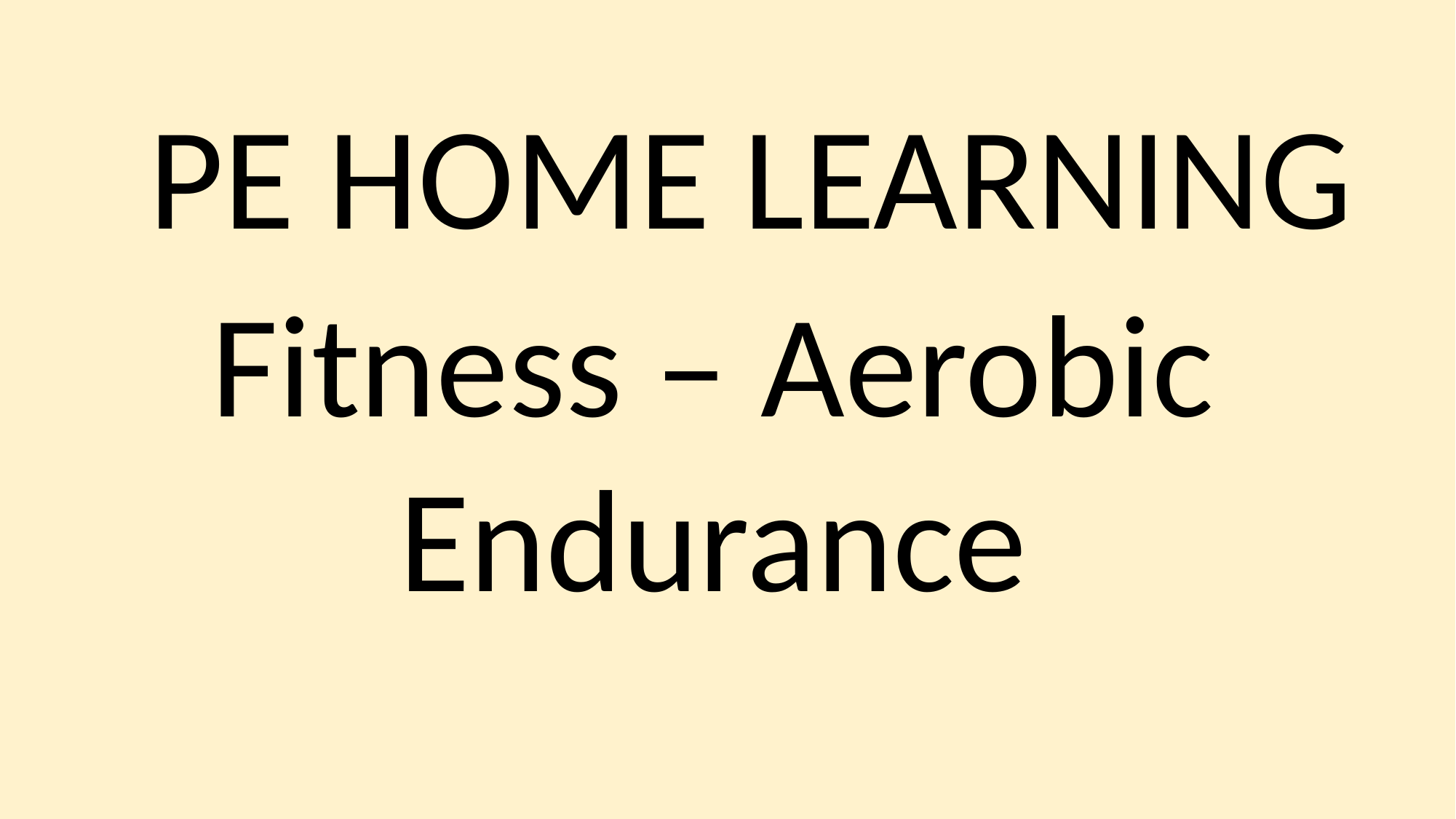

PE HOME LEARNING
Fitness – Aerobic Endurance